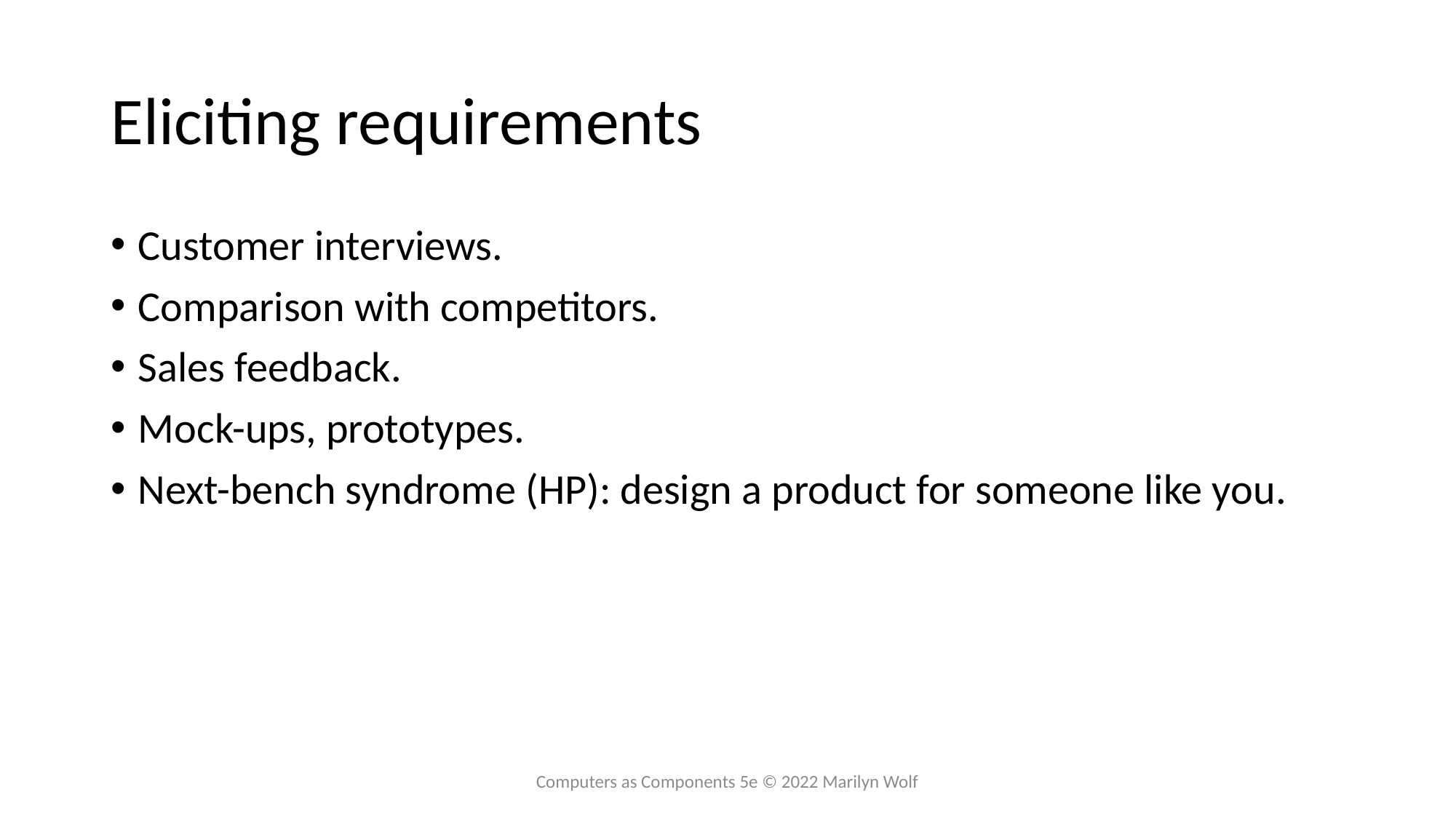

# Eliciting requirements
Customer interviews.
Comparison with competitors.
Sales feedback.
Mock-ups, prototypes.
Next-bench syndrome (HP): design a product for someone like you.
Computers as Components 5e © 2022 Marilyn Wolf